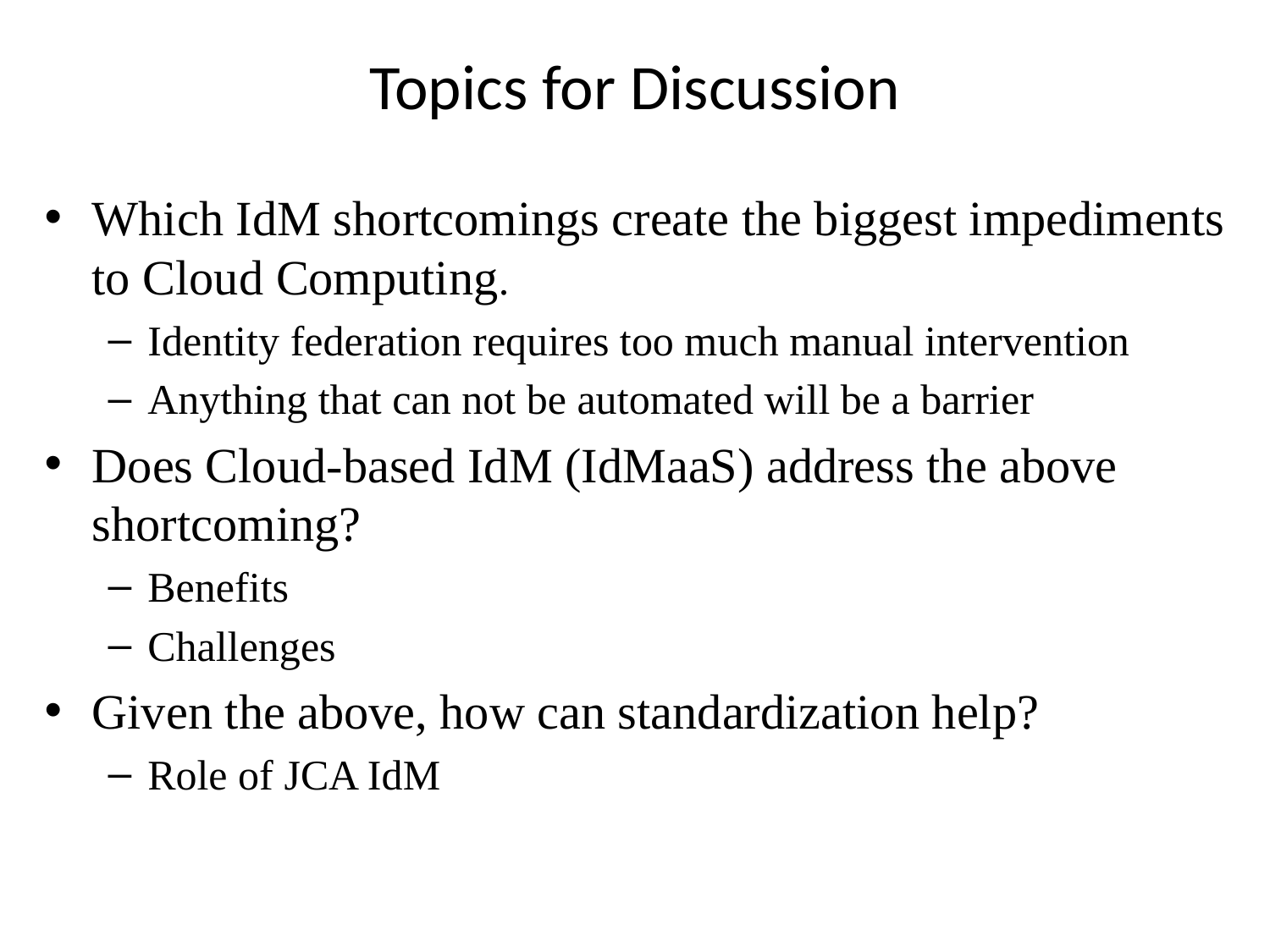

# Topics for Discussion
Which IdM shortcomings create the biggest impediments to Cloud Computing.
Identity federation requires too much manual intervention
Anything that can not be automated will be a barrier
Does Cloud-based IdM (IdMaaS) address the above shortcoming?
Benefits
Challenges
Given the above, how can standardization help?
Role of JCA IdM